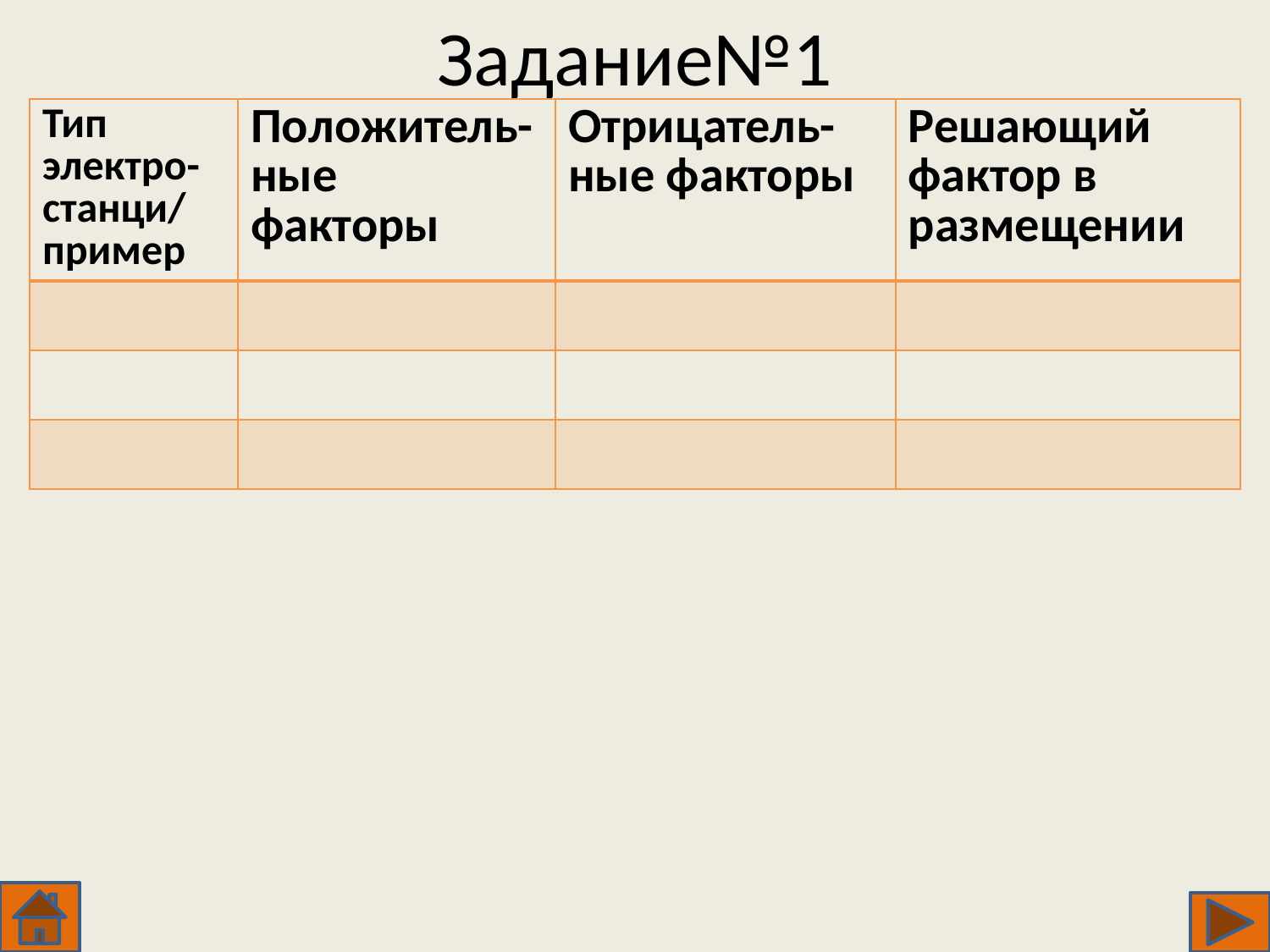

# Задание№1
| Тип электро-станци/ пример | Положитель- ные факторы | Отрицатель-ные факторы | Решающий фактор в размещении |
| --- | --- | --- | --- |
|  |  |  |  |
|  |  |  |  |
|  |  |  |  |